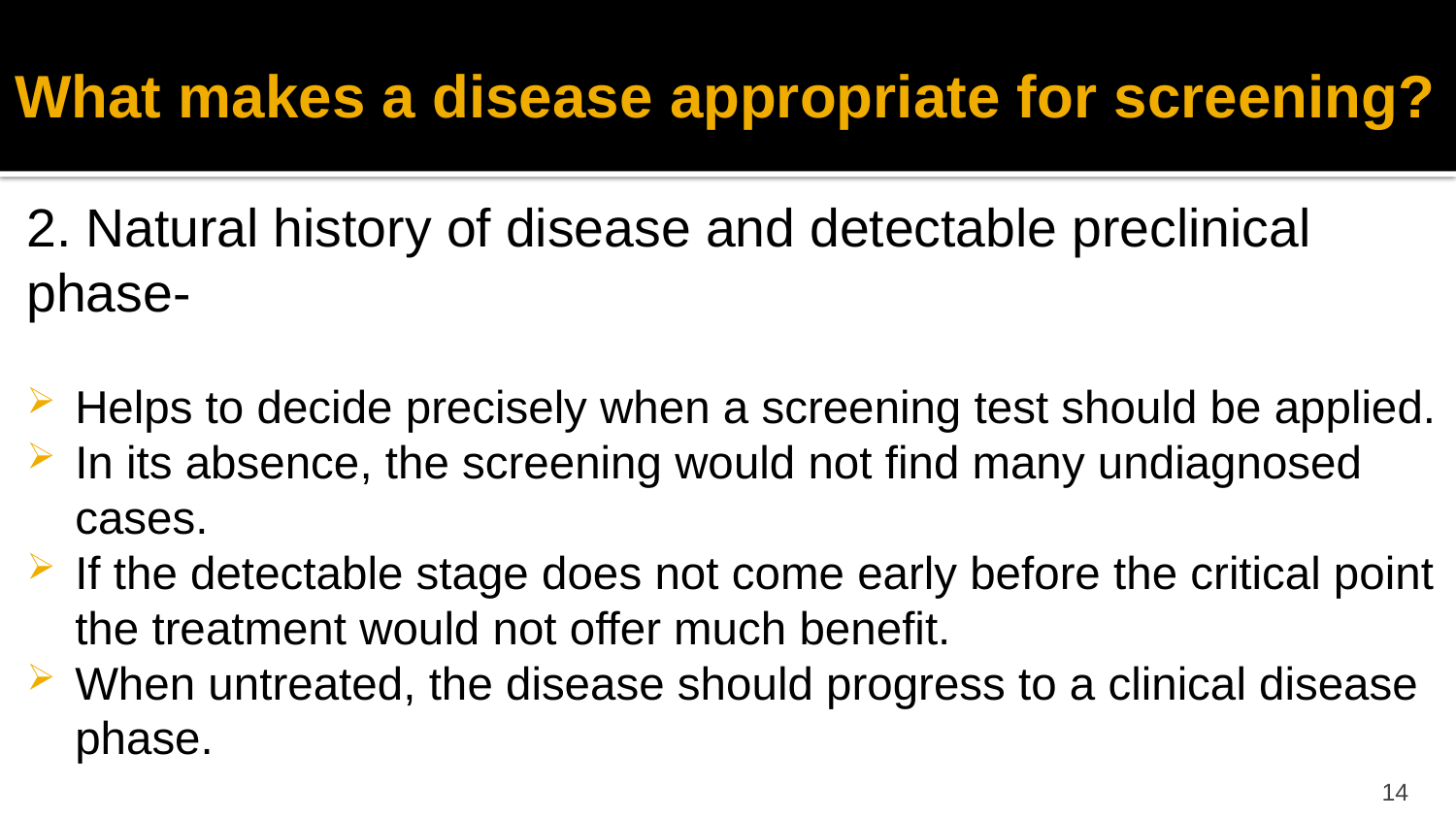

# What makes a disease appropriate for screening?
2. Natural history of disease and detectable preclinical phase-

Helps to decide precisely when a screening test should be applied.
In its absence, the screening would not find many undiagnosed cases.
If the detectable stage does not come early before the critical point the treatment would not offer much benefit.
When untreated, the disease should progress to a clinical disease phase.

14